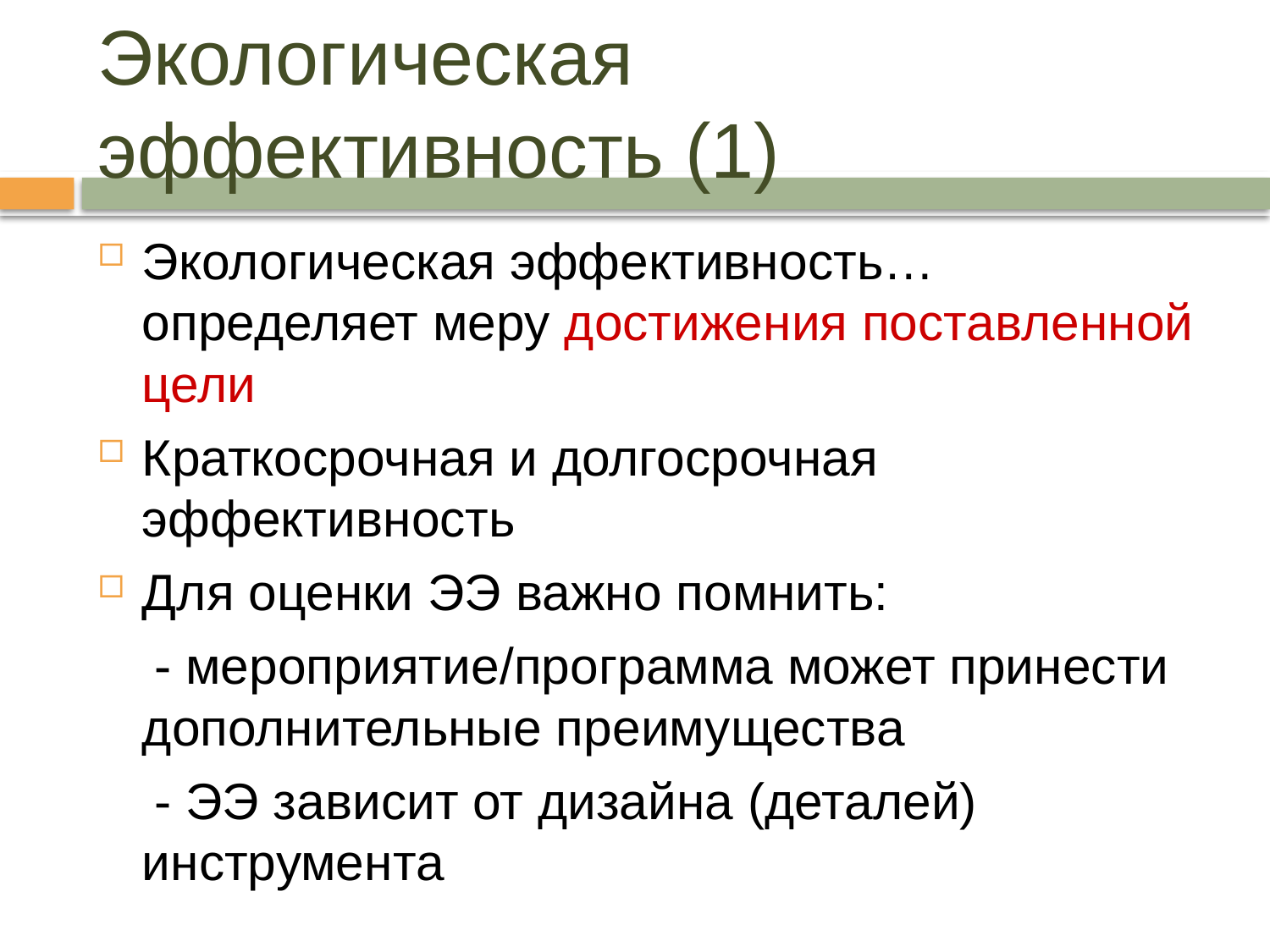

# Экологическая эффективность (1)
Экологическая эффективность…  определяет меру достижения поставленной цели
Краткосрочная и долгосрочная эффективность
Для оценки ЭЭ важно помнить:
    - мероприятие/программа может принести дополнительные преимущества
    - ЭЭ зависит от дизайна (деталей) инструмента